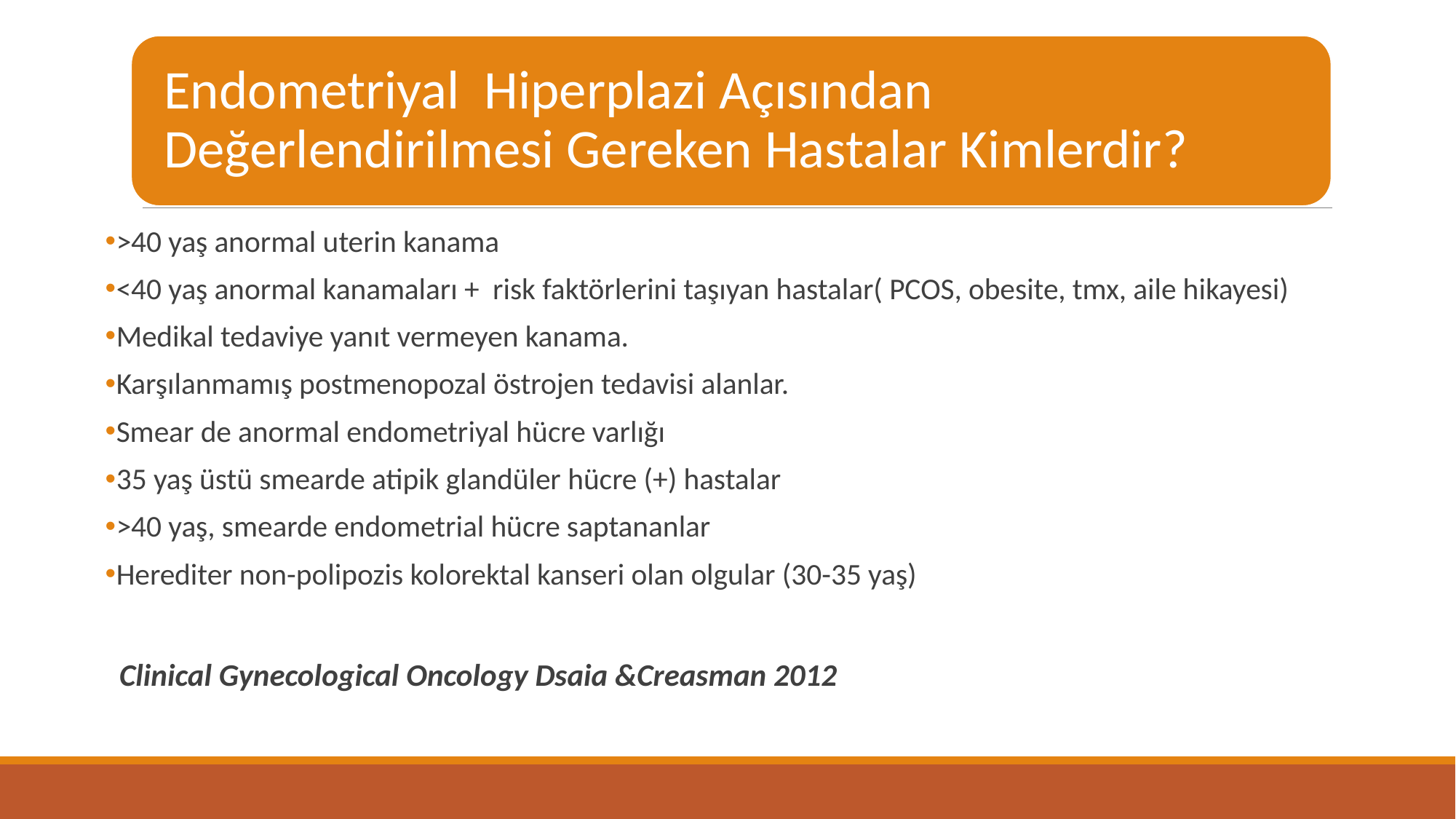

Endometriyal  Hiperplazi Açısından Değerlendirilmesi Gereken Hastalar Kimlerdir?
>40 yaş anormal uterin kanama
<40 yaş anormal kanamaları +  risk faktörlerini taşıyan hastalar( PCOS, obesite, tmx, aile hikayesi)
Medikal tedaviye yanıt vermeyen kanama.
Karşılanmamış postmenopozal östrojen tedavisi alanlar.
Smear de anormal endometriyal hücre varlığı
35 yaş üstü smearde atipik glandüler hücre (+) hastalar
>40 yaş, smearde endometrial hücre saptananlar
Herediter non-polipozis kolorektal kanseri olan olgular (30-35 yaş)

  Clinical Gynecological Oncology Dsaia &Creasman 2012